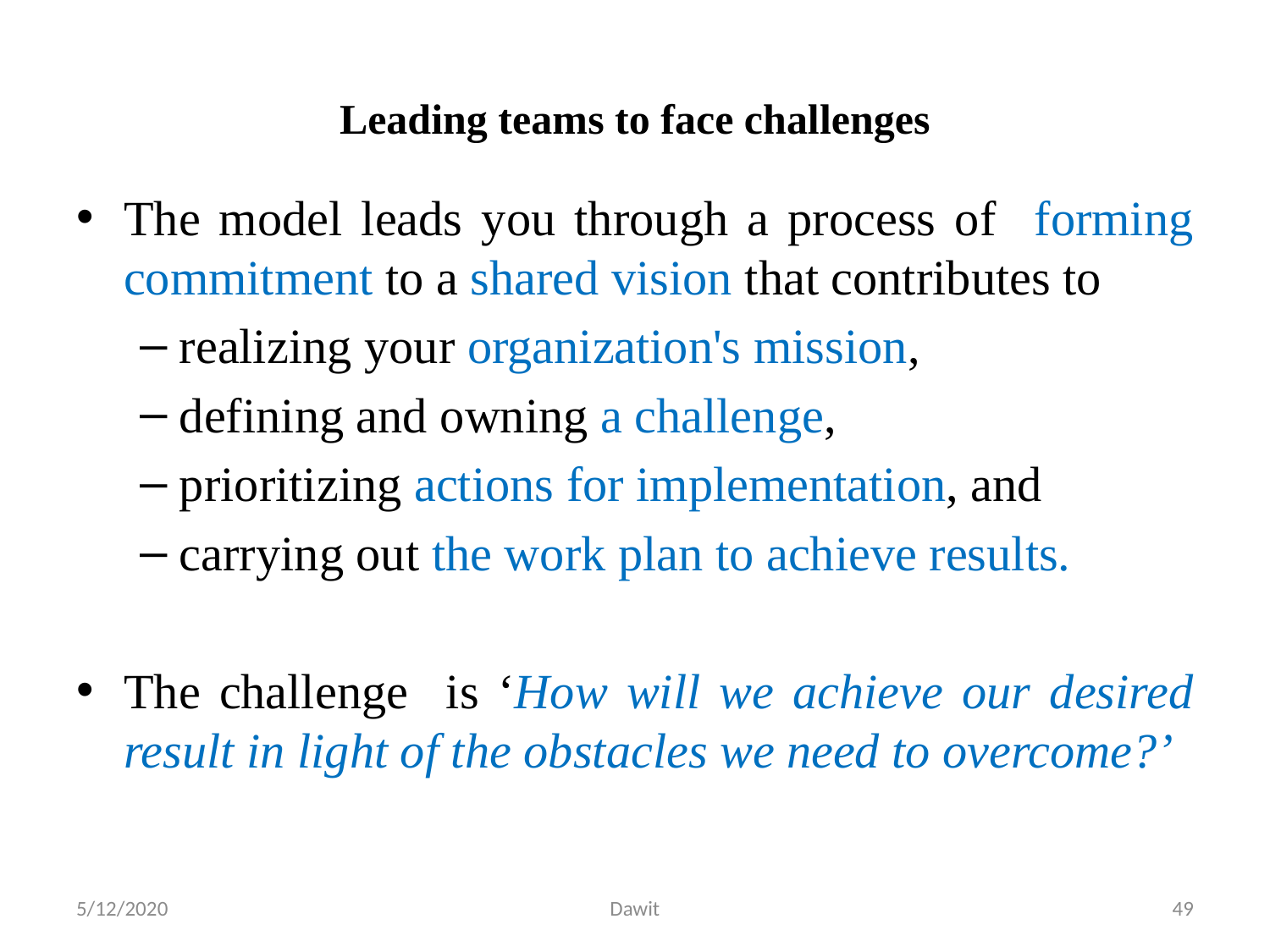

# Leading teams to face challenges
The model leads you through a process of  forming commitment to a shared vision that contributes to
realizing your organization's mission,
defining and owning a challenge,
prioritizing actions for implementation, and
carrying out the work plan to achieve results.

The challenge  is ‘How will we achieve our desired result in light of the obstacles we need to overcome?’
5/12/2020
Dawit
49